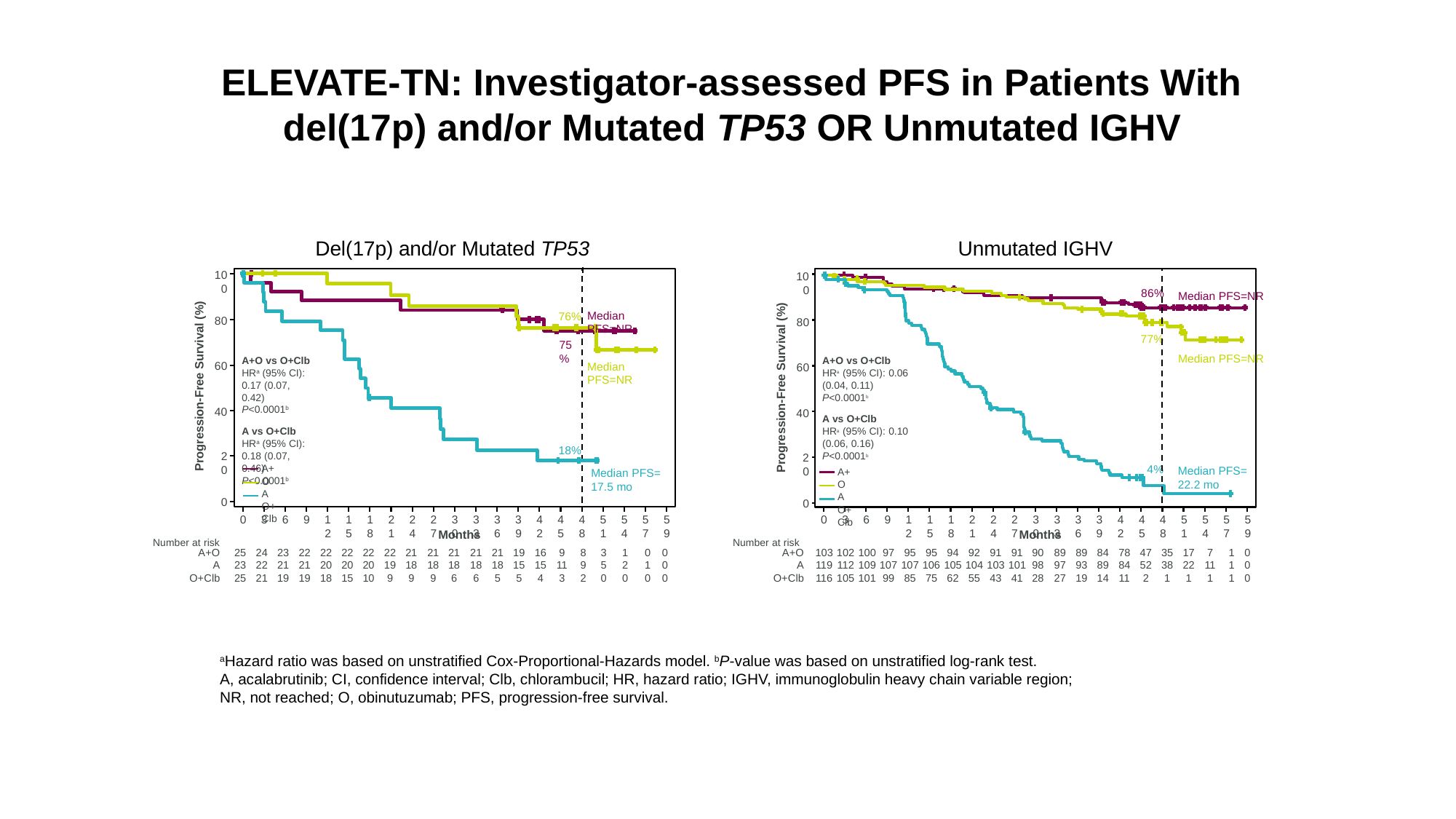

# ELEVATE-TN: Investigator-assessed PFS in Patients With del(17p) and/or Mutated TP53 OR Unmutated IGHV
Del(17p) and/or Mutated TP53
Unmutated IGHV
100

100

Median PFS=NR
86%

Progression-Free Survival (%)

Progression-Free Survival (%)

Median PFS=NR

76%

80

80

77%

75%

Median PFS=NR

A+O vs O+Clb
HRa (95% CI): 0.06 (0.04, 0.11)
P<0.0001b

A vs O+Clb
HRa (95% CI): 0.10 (0.06, 0.16)
P<0.0001b
A+O vs O+Clb
HRa (95% CI): 0.17 (0.07, 0.42)
P<0.0001b

A vs O+Clb
HRa (95% CI): 0.18 (0.07, 0.46)
P<0.0001b
60
Median PFS=NR
60

40
40

18%
Months
Months
20
20

Median PFS=
22.2 mo

4%
A+O  A
O+Clb
A+O  A
O+Clb
Median PFS=
17.5 mo

0
0

0
3
6
9
12
15
18
21
24
27
30
33
36
39
42
45
48
51
54
57
59
0
3
6
9
12
15
18
21
24
27
30
33
36
39
42
45
48
51
54
57
59
Number at risk
Number at risk
| A+O | 103 | 102 | 100 | 97 | 95 | 95 | 94 | 92 | 91 | 91 | 90 | 89 | 89 | 84 | 78 | 47 | 35 | 17 | 7 | 1 | 0 |
| --- | --- | --- | --- | --- | --- | --- | --- | --- | --- | --- | --- | --- | --- | --- | --- | --- | --- | --- | --- | --- | --- |
| A | 119 | 112 | 109 | 107 | 107 | 106 | 105 | 104 | 103 | 101 | 98 | 97 | 93 | 89 | 84 | 52 | 38 | 22 | 11 | 1 | 0 |
| O+Clb | 116 | 105 | 101 | 99 | 85 | 75 | 62 | 55 | 43 | 41 | 28 | 27 | 19 | 14 | 11 | 2 | 1 | 1 | 1 | 1 | 0 |
| A+O | 25 | 24 | 23 | 22 | 22 | 22 | 22 | 22 | 21 | 21 | 21 | 21 | 21 | 19 | 16 | 9 | 8 | 3 | 1 | 0 | 0 |
| --- | --- | --- | --- | --- | --- | --- | --- | --- | --- | --- | --- | --- | --- | --- | --- | --- | --- | --- | --- | --- | --- |
| A | 23 | 22 | 21 | 21 | 20 | 20 | 20 | 19 | 18 | 18 | 18 | 18 | 18 | 15 | 15 | 11 | 9 | 5 | 2 | 1 | 0 |
| O+Clb | 25 | 21 | 19 | 19 | 18 | 15 | 10 | 9 | 9 | 9 | 6 | 6 | 5 | 5 | 4 | 3 | 2 | 0 | 0 | 0 | 0 |
aHazard ratio was based on unstratified Cox-Proportional-Hazards model. bP-value was based on unstratified log-rank test.
A, acalabrutinib; CI, confidence interval; Clb, chlorambucil; HR, hazard ratio; IGHV, immunoglobulin heavy chain variable region; NR, not reached; O, obinutuzumab; PFS, progression-free survival.